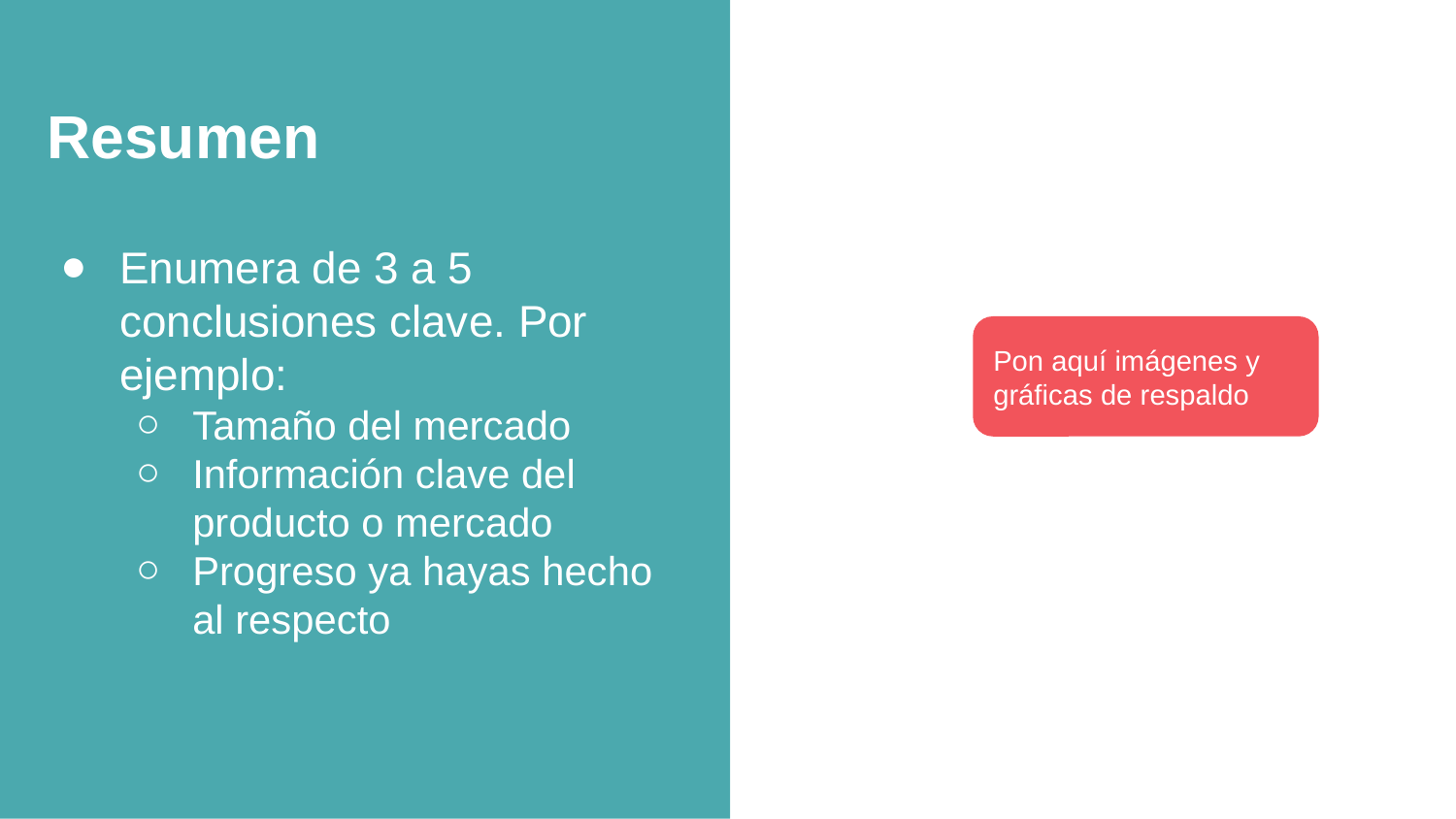

Resumen
Enumera de 3 a 5 conclusiones clave. Por ejemplo:
Tamaño del mercado
Información clave del producto o mercado
Progreso ya hayas hecho al respecto
Pon aquí imágenes y gráficas de respaldo